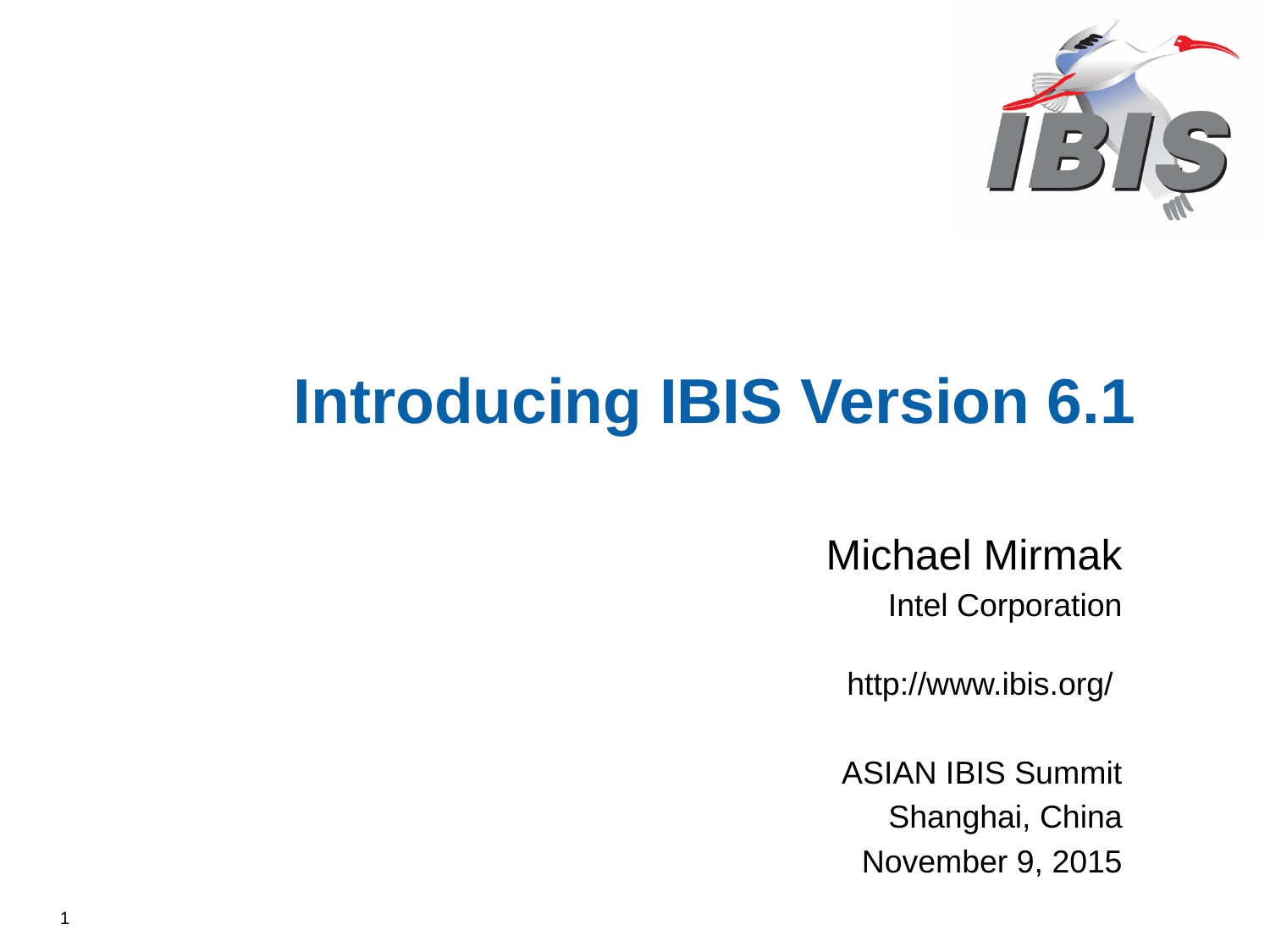

# Introducing IBIS Version 6.1
Michael Mirmak
Intel Corporation

http://www.ibis.org/

ASIAN IBIS Summit
Shanghai, China
November 9, 2015